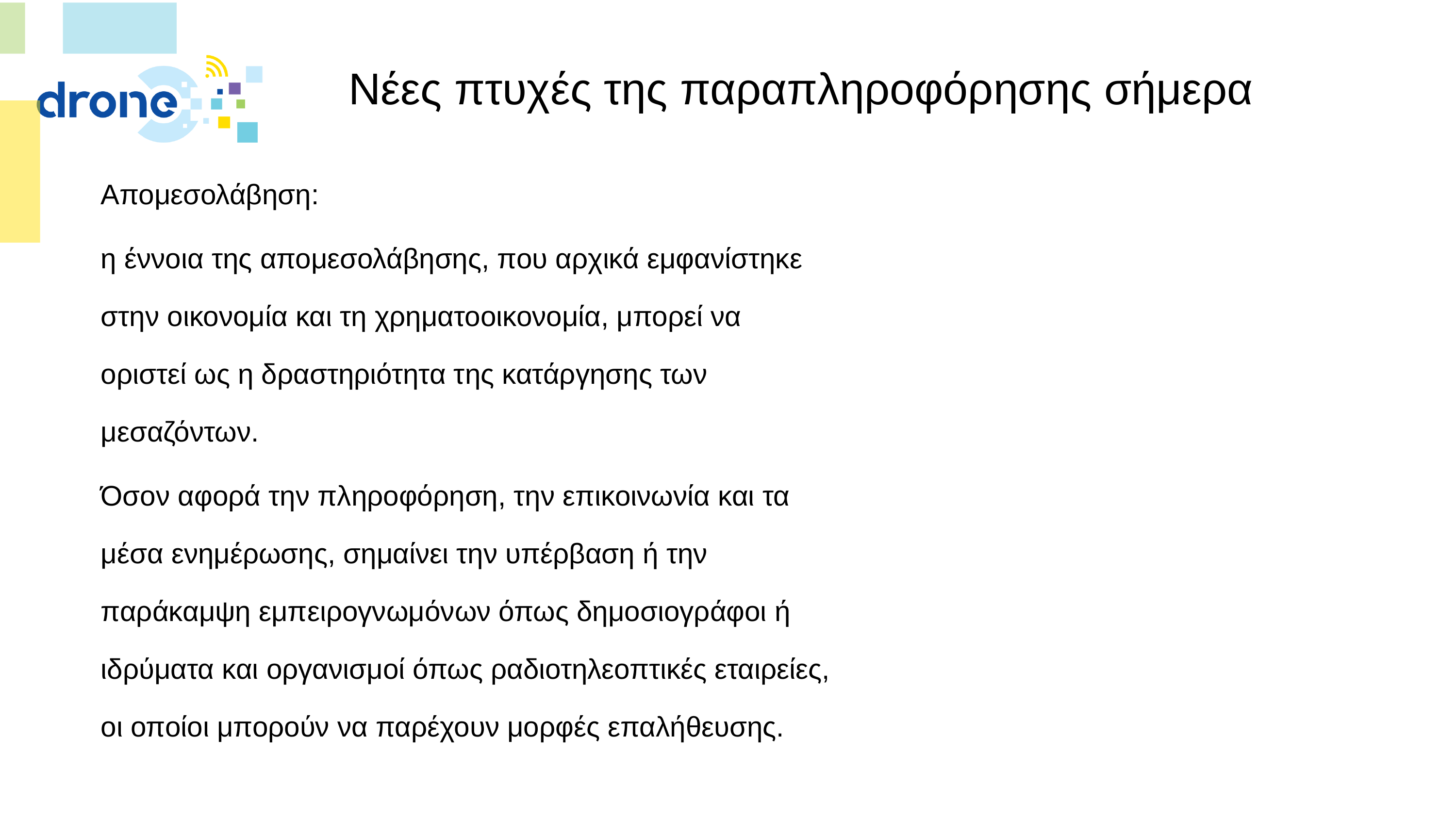

# Νέες πτυχές της παραπληροφόρησης σήμερα

Απομεσολάβηση:
η έννοια της απομεσολάβησης, που αρχικά εμφανίστηκε στην οικονομία και τη χρηματοοικονομία, μπορεί να οριστεί ως η δραστηριότητα της κατάργησης των μεσαζόντων.
Όσον αφορά την πληροφόρηση, την επικοινωνία και τα μέσα ενημέρωσης, σημαίνει την υπέρβαση ή την παράκαμψη εμπειρογνωμόνων όπως δημοσιογράφοι ή ιδρύματα και οργανισμοί όπως ραδιοτηλεοπτικές εταιρείες, οι οποίοι μπορούν να παρέχουν μορφές επαλήθευσης.